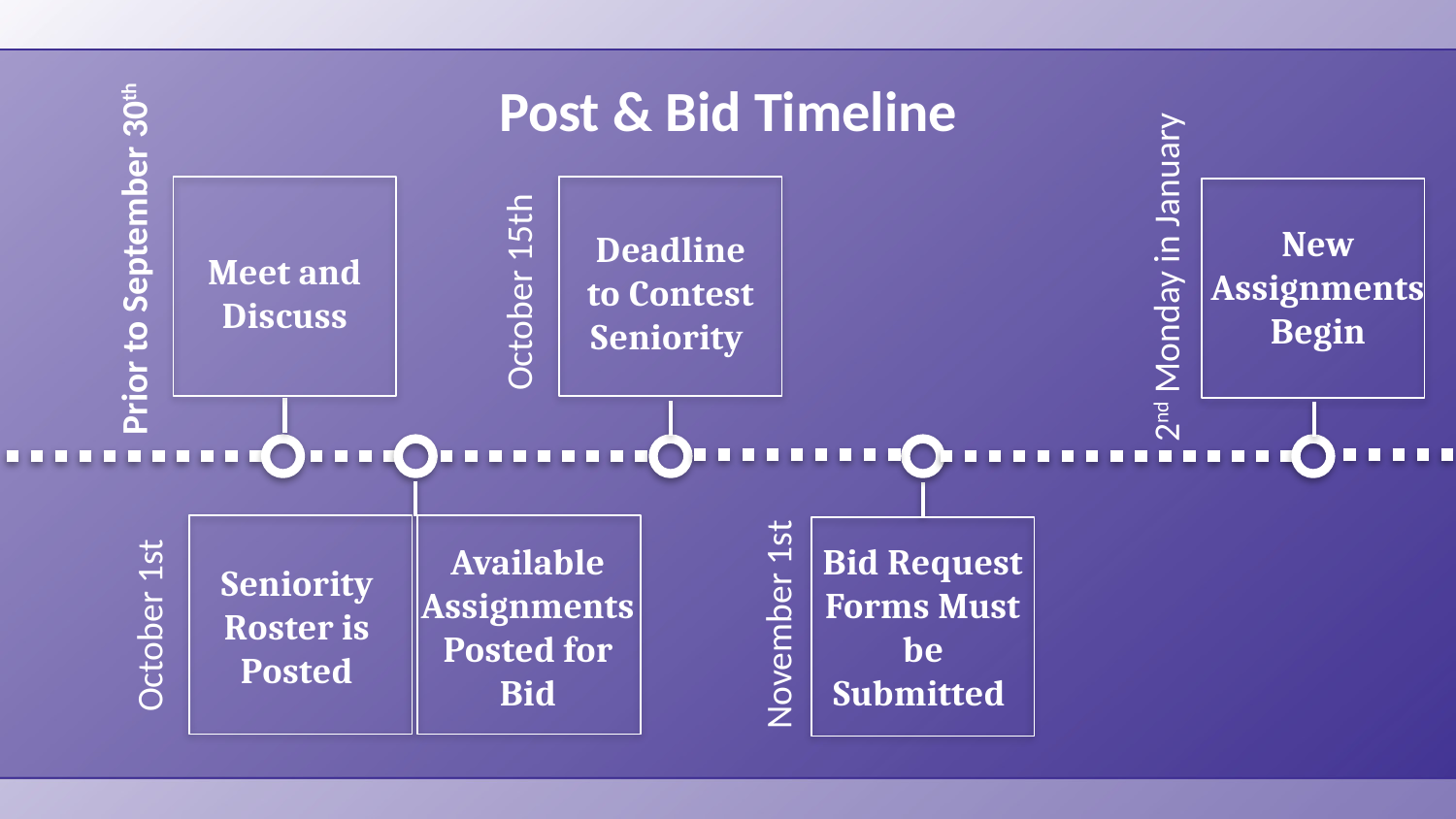

Post & Bid Timeline

New Assignments Begin
Deadline to Contest Seniority
Prior to September 30th
Meet and Discuss
2nd Monday in January
October 15th

Available Assignments Posted for Bid
Bid Request Forms Must be Submitted
Seniority Roster is Posted
November 1st
October 1st